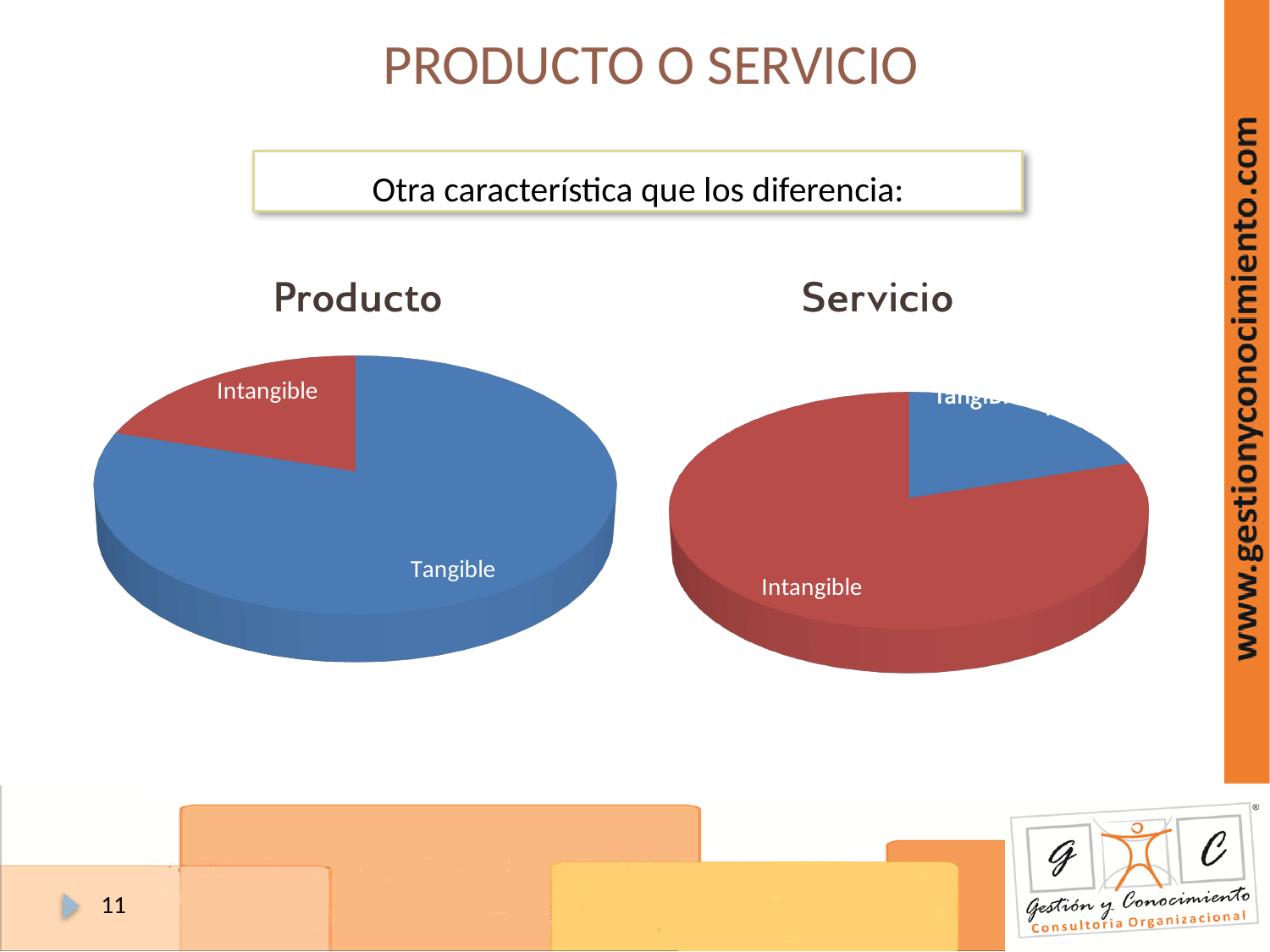

PRODUCTO O SERVICIO
Otra característica que los diferencia:
Producto
Servicio

[unsupported chart]

[unsupported chart]

Tangible
11